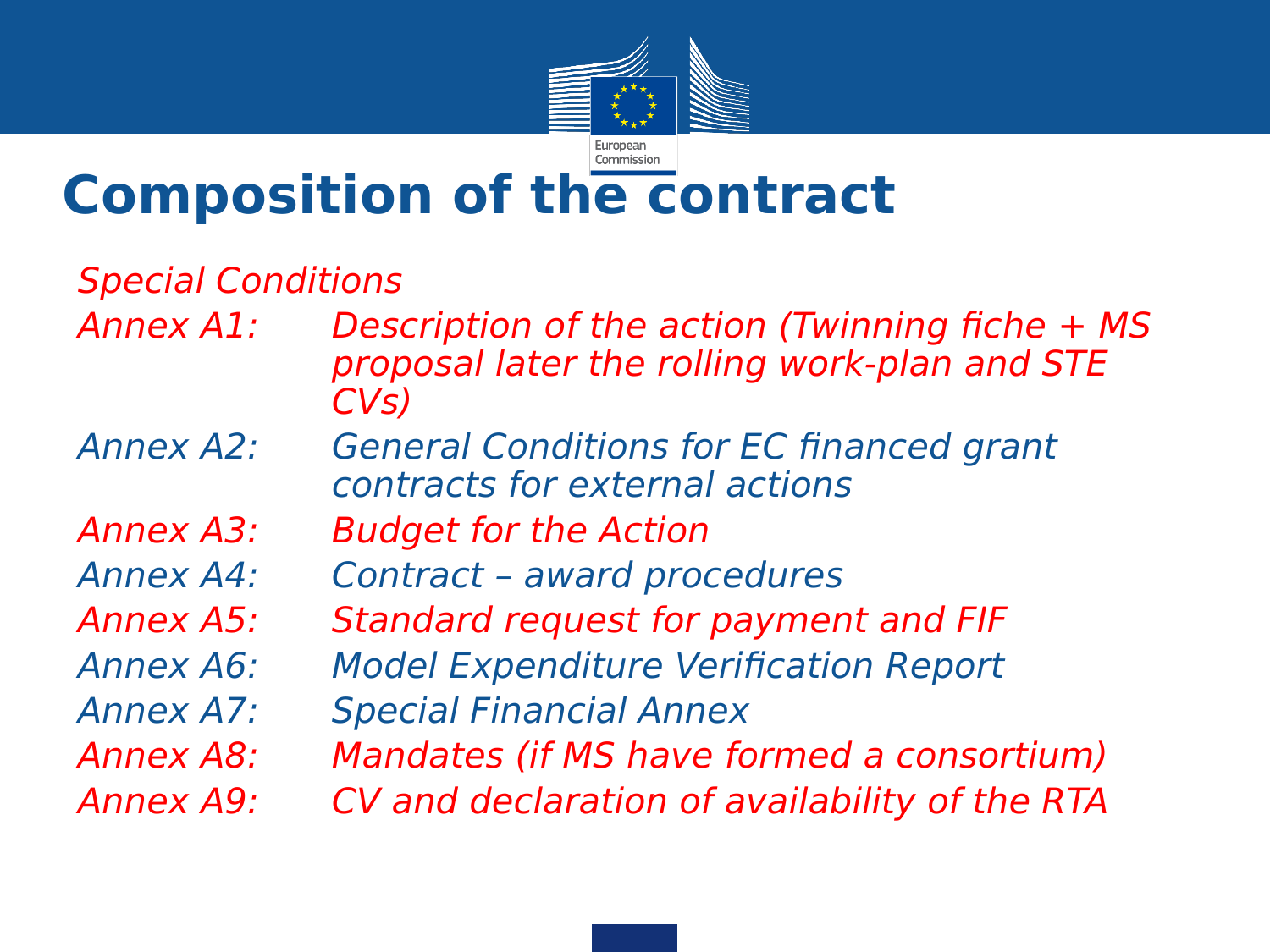

# Composition of the contract
Special Conditions
Annex A1: 	Description of the action (Twinning fiche + MS 		proposal later the rolling work-plan and STE 		CVs)
Annex A2: 	General Conditions for EC financed grant 			contracts for external actions
Annex A3: 	Budget for the Action
Annex A4: 	Contract – award procedures
Annex A5: 	Standard request for payment and FIF
Annex A6: 	Model Expenditure Verification Report
Annex A7: 	Special Financial Annex
Annex A8: 	Mandates (if MS have formed a consortium)
Annex A9: 	CV and declaration of availability of the RTA